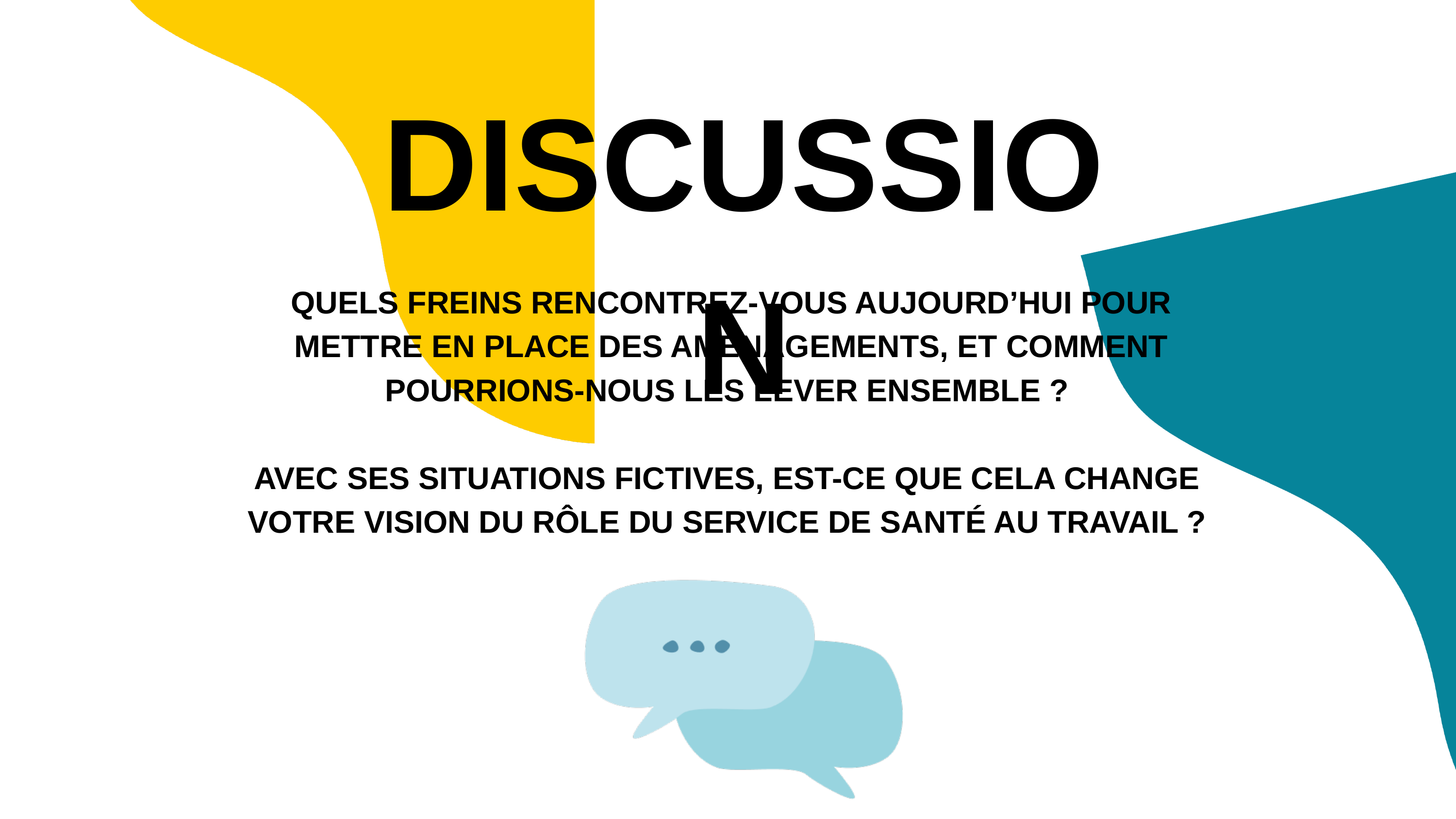

DISCUSSION

QUELS FREINS RENCONTREZ-VOUS AUJOURD’HUI POUR METTRE EN PLACE DES AMÉNAGEMENTS, ET COMMENT POURRIONS-NOUS LES LEVER ENSEMBLE ?

AVEC SES SITUATIONS FICTIVES, EST-CE QUE CELA CHANGE  VOTRE VISION DU RÔLE DU SERVICE DE SANTÉ AU TRAVAIL ?